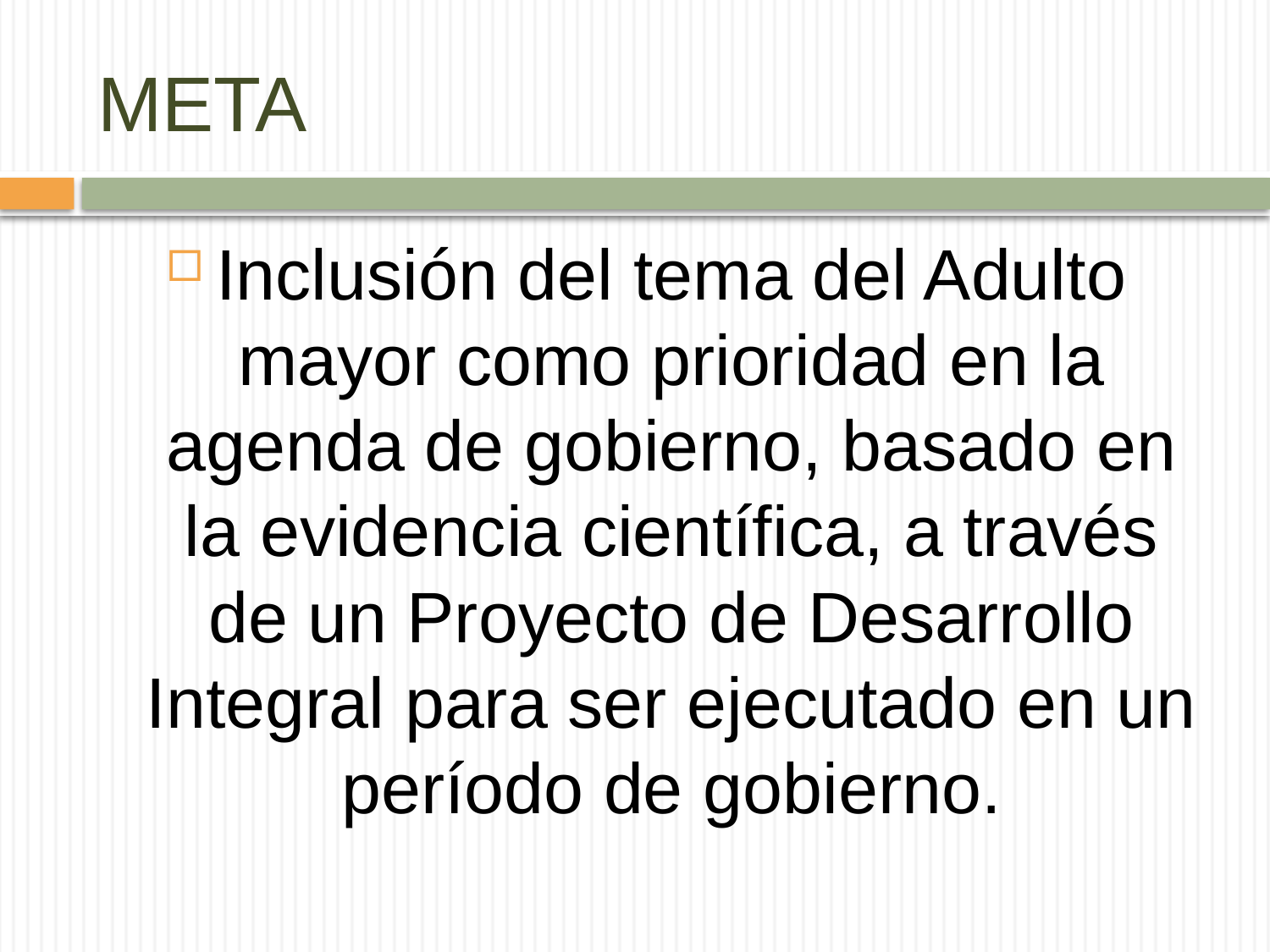

# META
Inclusión del tema del Adulto mayor como prioridad en la agenda de gobierno, basado en la evidencia científica, a través de un Proyecto de Desarrollo Integral para ser ejecutado en un período de gobierno.